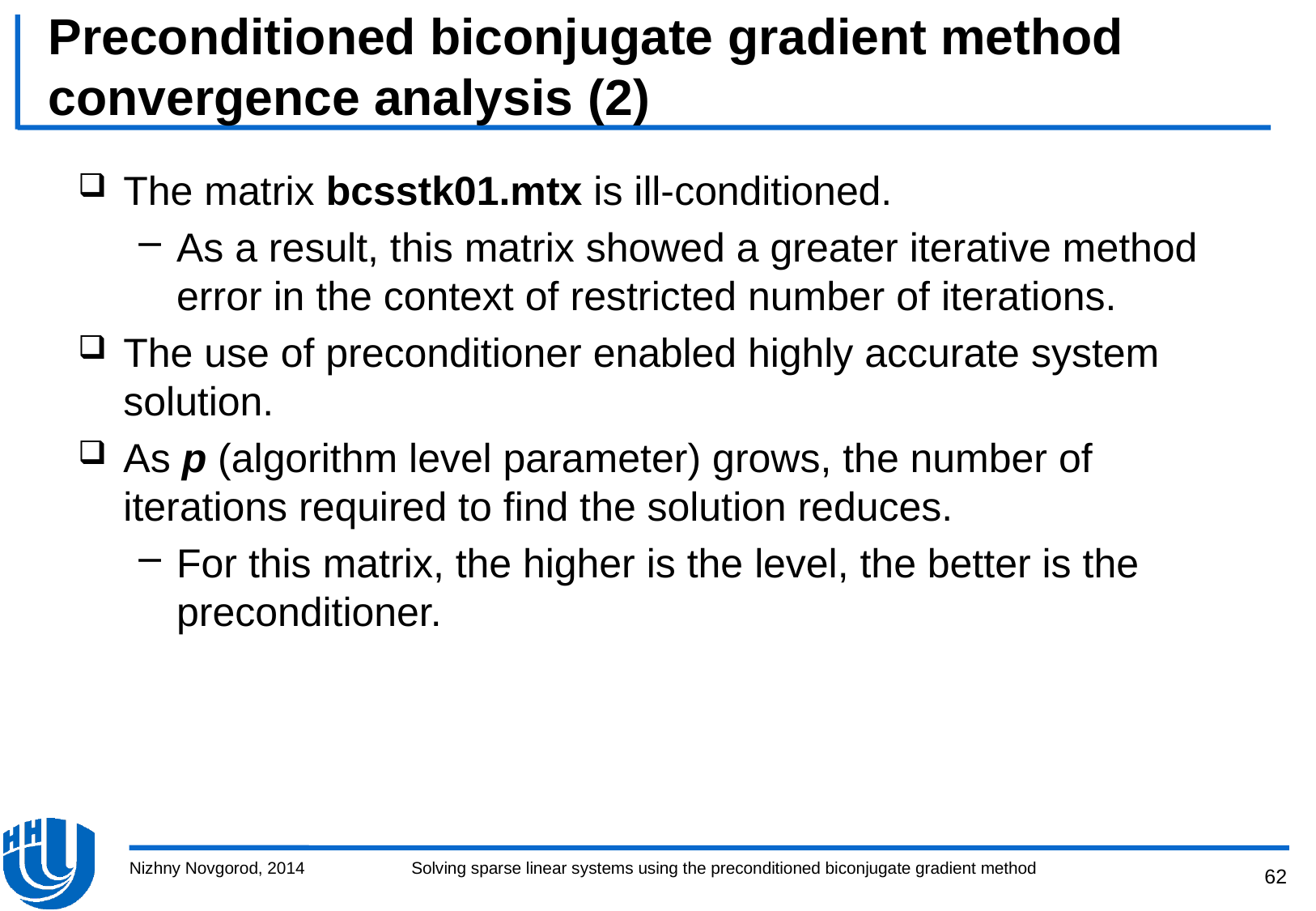

# Preconditioned biconjugate gradient method convergence analysis (2)
The matrix bcsstk01.mtx is ill-conditioned.
As a result, this matrix showed a greater iterative method error in the context of restricted number of iterations.
The use of preconditioner enabled highly accurate system solution.
As p (algorithm level parameter) grows, the number of iterations required to find the solution reduces.
For this matrix, the higher is the level, the better is the preconditioner.
Nizhny Novgorod, 2014
Solving sparse linear systems using the preconditioned biconjugate gradient method